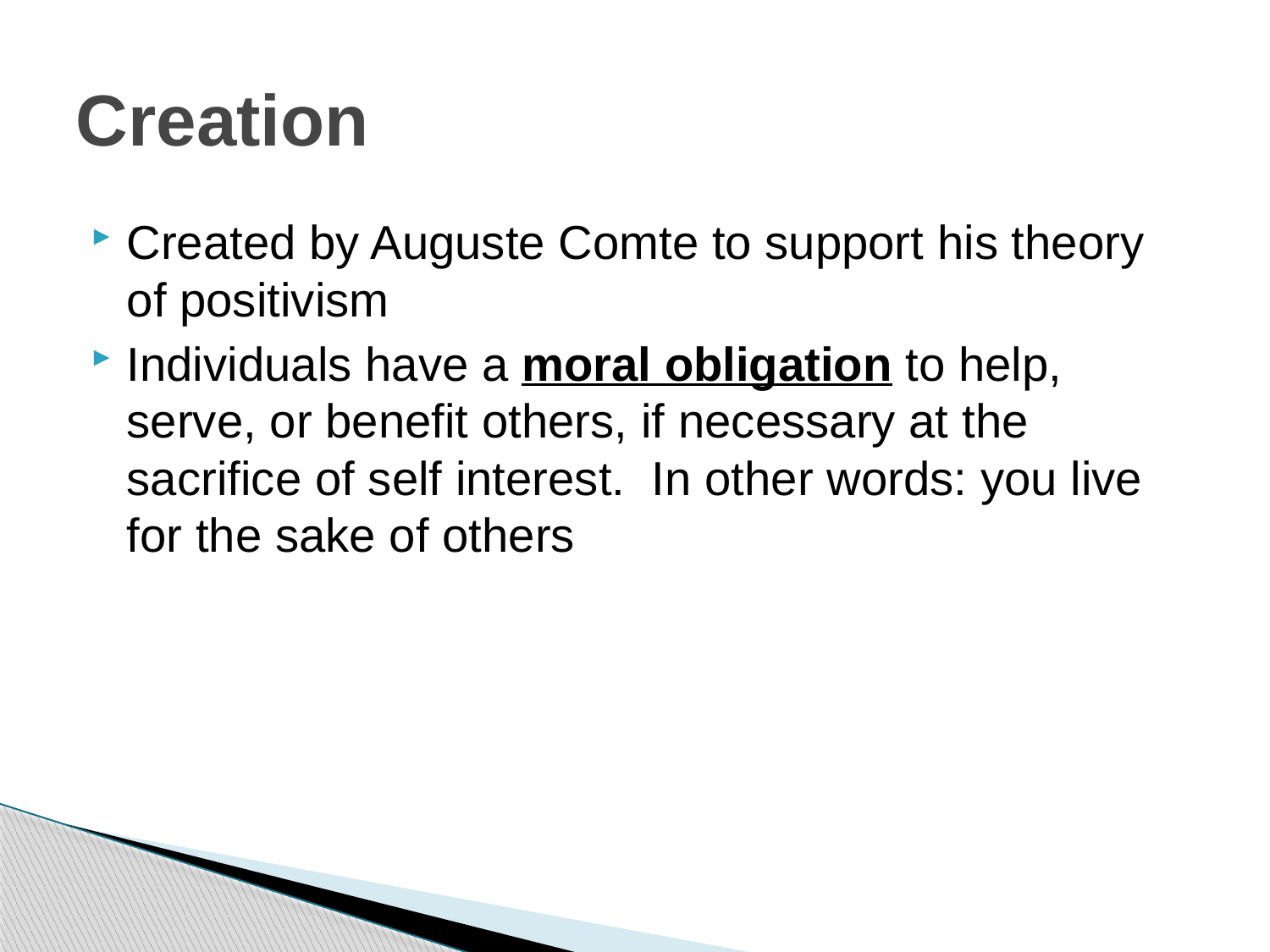

# Creation
Created by Auguste Comte to support his theory of positivism
Individuals have a moral obligation to help, serve, or benefit others, if necessary at the sacrifice of self interest.  In other words: you live for the sake of others